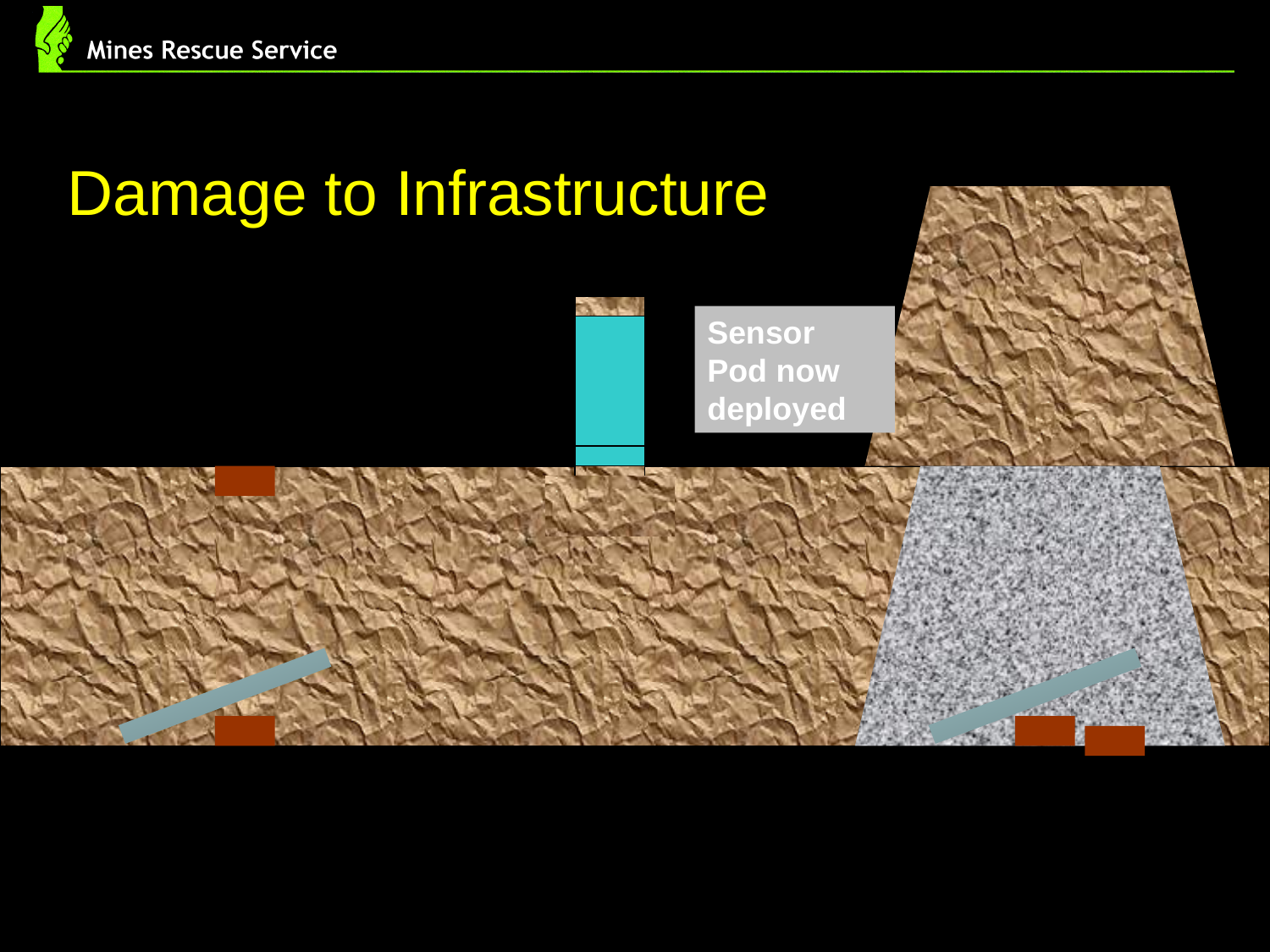

Damage to Infrastructure

Sensor Pod now deployed